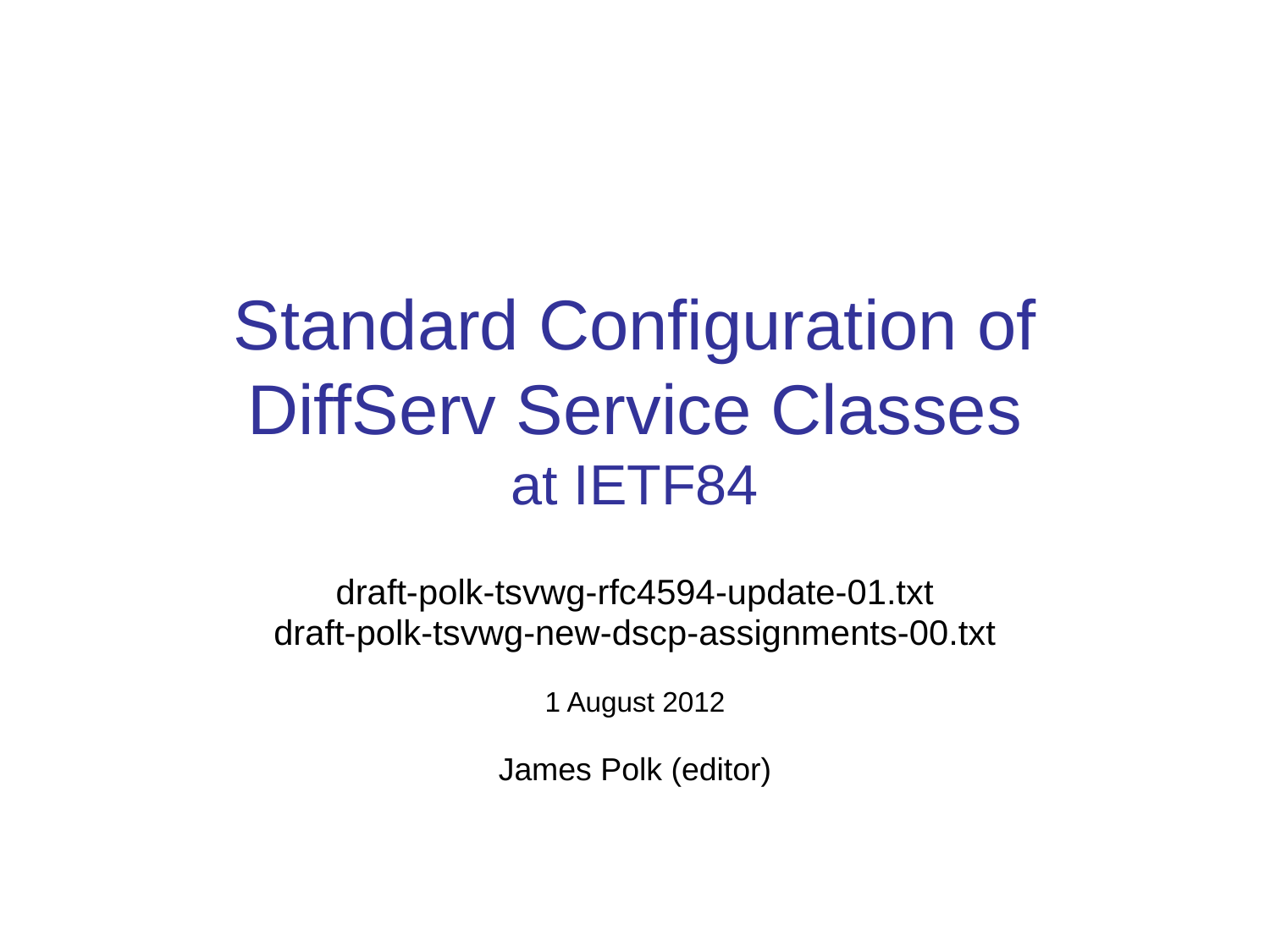

# Standard Configuration of DiffServ Service Classes at IETF84
draft-polk-tsvwg-rfc4594-update-01.txt
draft-polk-tsvwg-new-dscp-assignments-00.txt

1 August 2012

James Polk (editor)